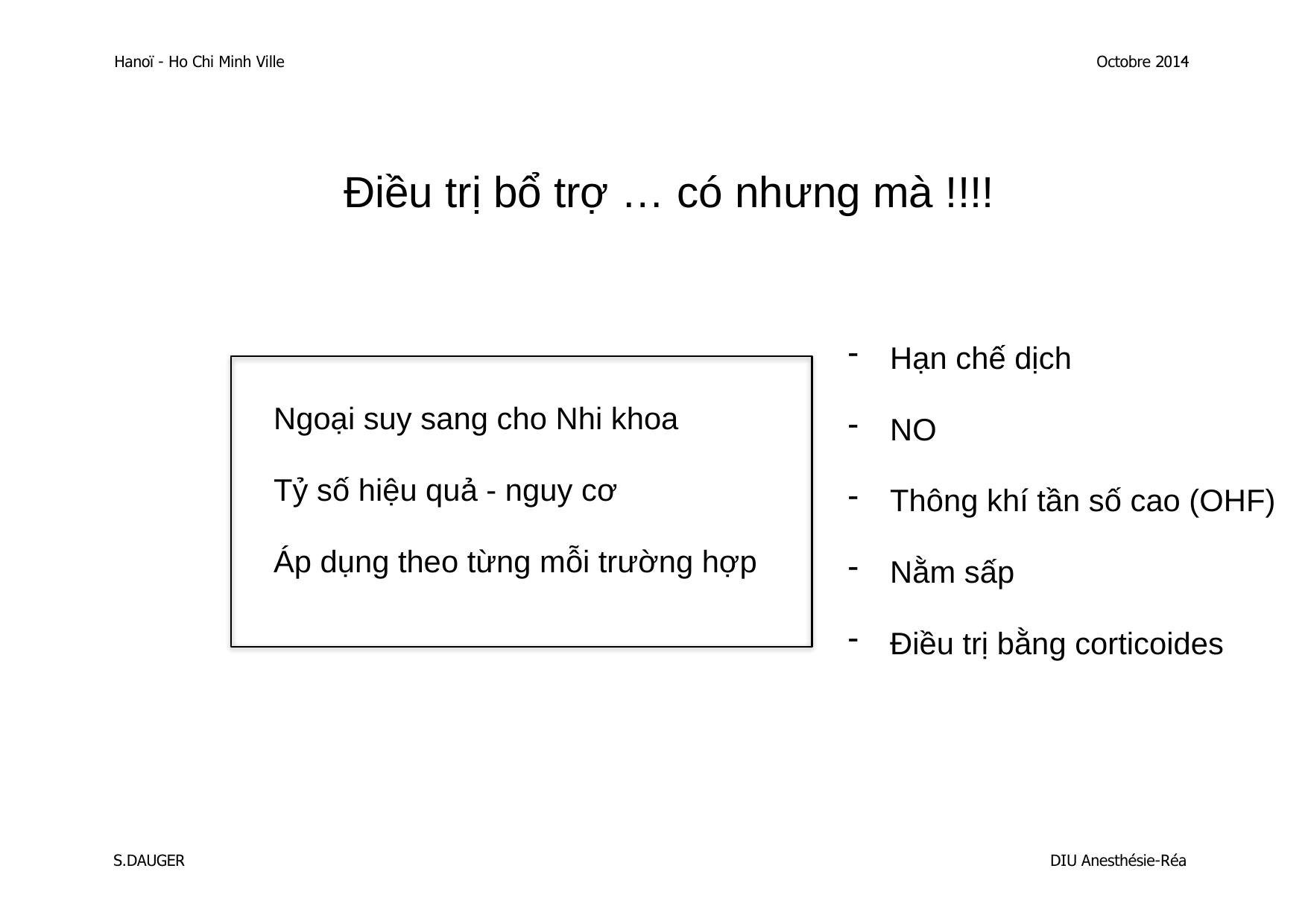

Hanoï - Ho Chi Minh Ville

Octobre 2014

Điều trị bổ trợ … có nhưng mà !!!!
Hạn chế dịch

NO

Thông khí tần số cao (OHF)

Nằm sấp

Điều trị bằng corticoides

Ngoại suy sang cho Nhi khoa

Tỷ số hiệu quả - nguy cơ

Áp dụng theo từng mỗi trường hợp
S.DAUGER

DIU Anesthésie-Réa